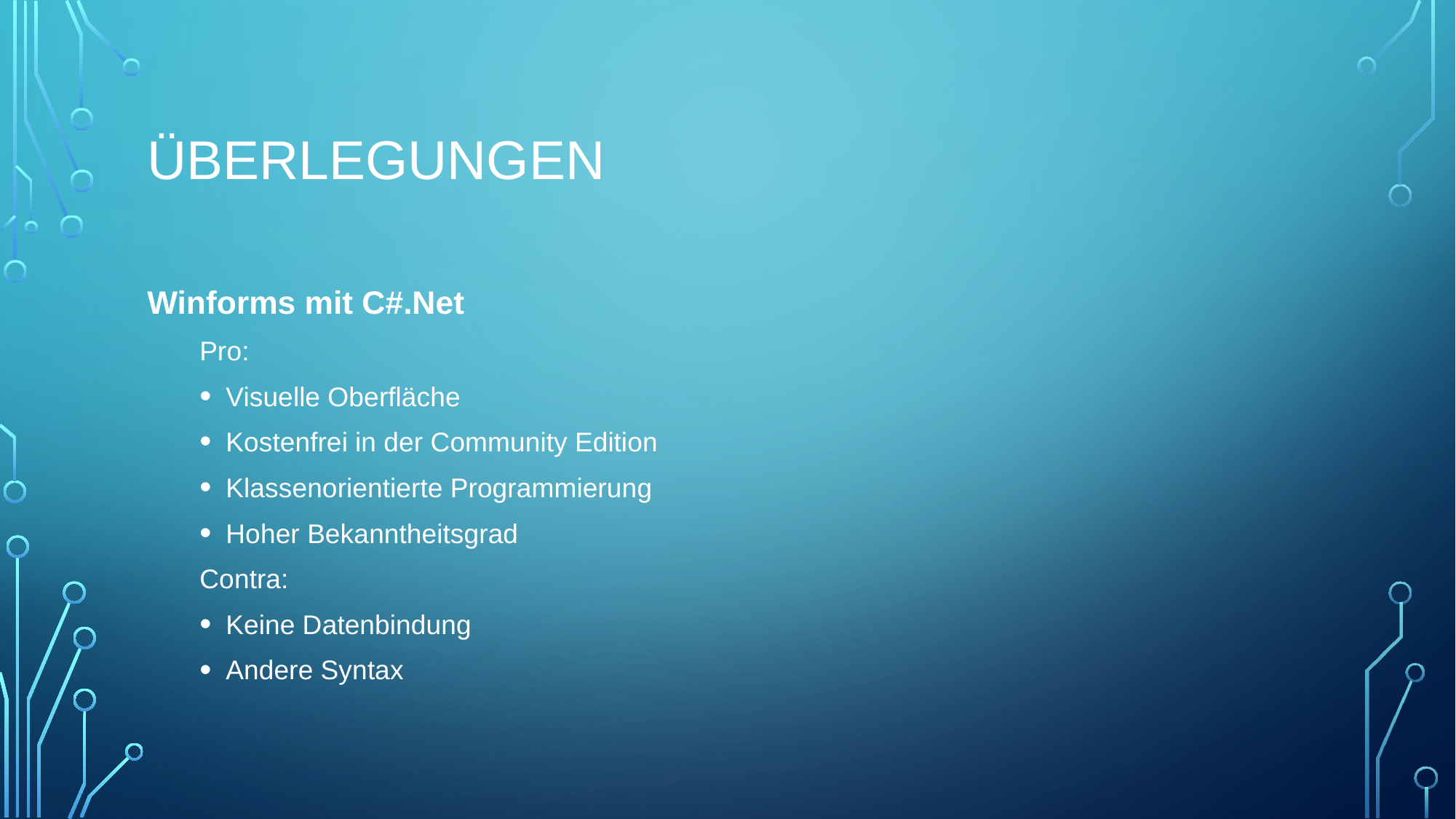

# Überlegungen
Winforms mit C#.Net
Pro:
Visuelle Oberfläche
Kostenfrei in der Community Edition
Klassenorientierte Programmierung
Hoher Bekanntheitsgrad
Contra:
Keine Datenbindung
Andere Syntax